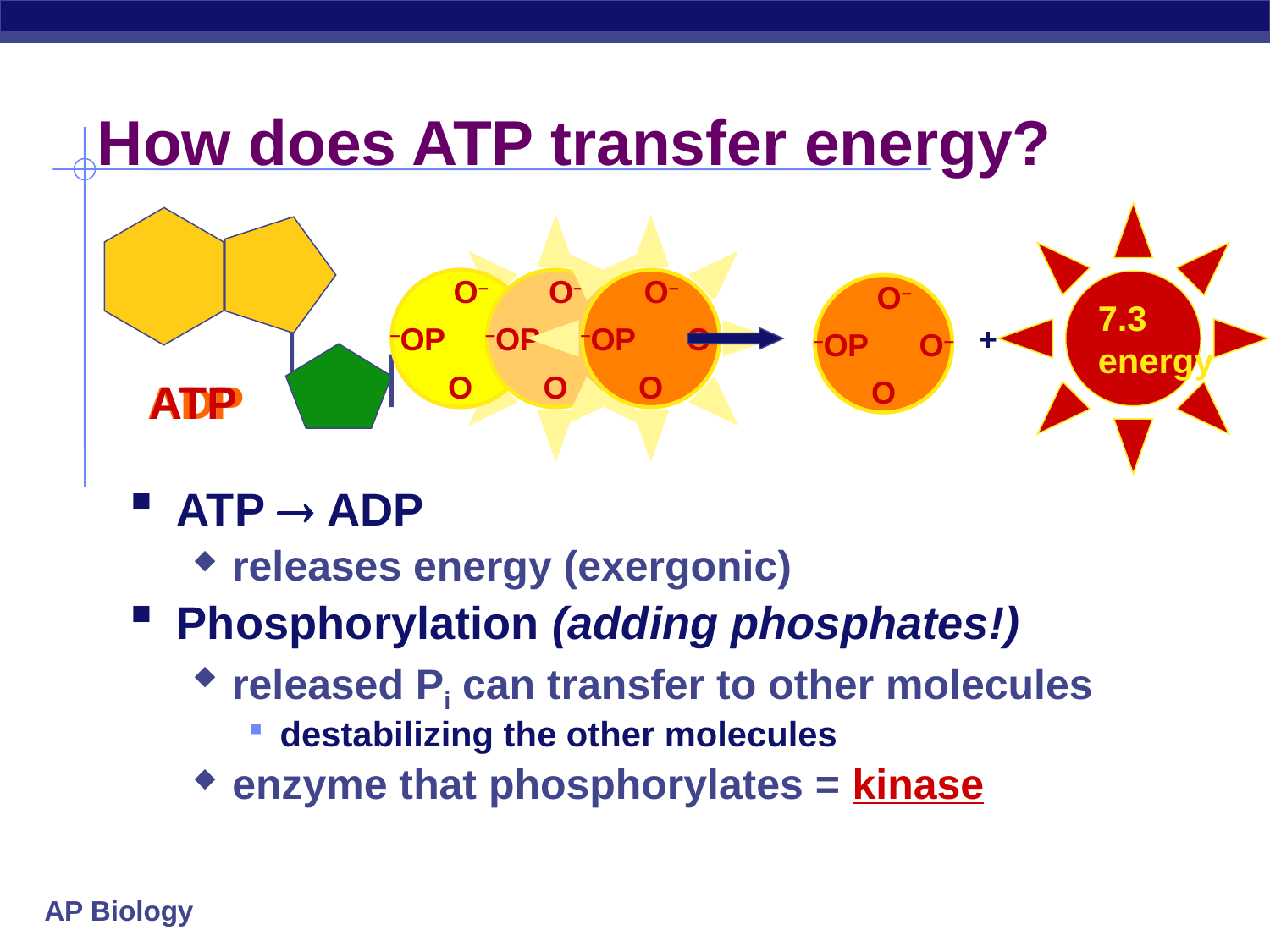

# How does ATP transfer energy?
7.3
energy

O–
P
–O
O–
O
O–
P
–O
O–
O
O–
P
–O
O–
O
O–
P
–O
O–
O

+
ADP
ATP
ATP → ADP
releases energy (exergonic)
Phosphorylation (adding phosphates!)
released Pi can transfer to other molecules
destabilizing the other molecules
enzyme that phosphorylates = kinase